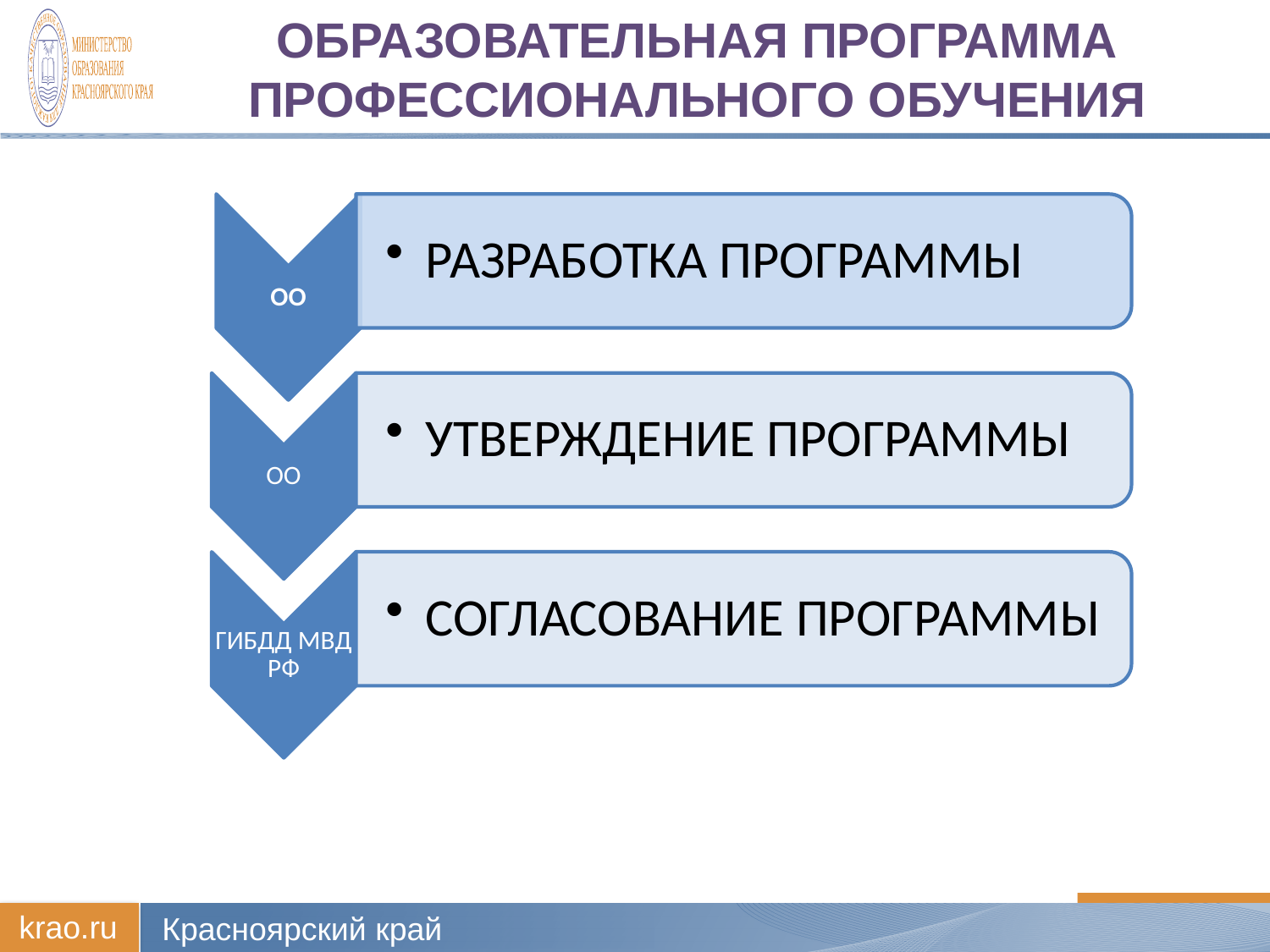

# Образовательная программа профессионального обучения

ОО
РАЗРАБОТКА ПРОГРАММЫ
ОО
УТВЕРЖДЕНИЕ ПРОГРАММЫ
ГИБДД МВД РФ
СОГЛАСОВАНИЕ ПРОГРАММЫ